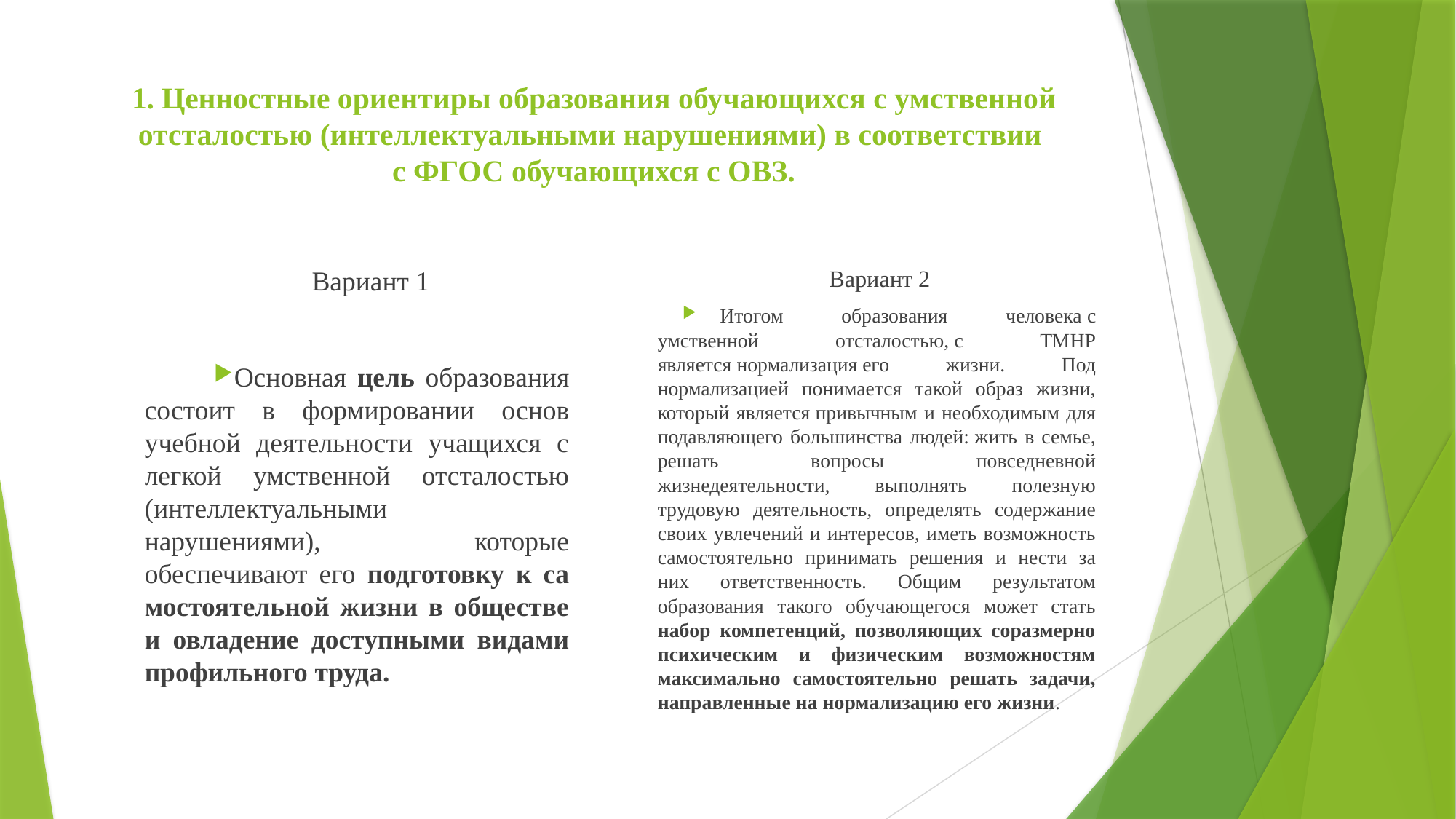

# 1. Ценностные ориентиры образования обучающихся с умственной отсталостью (интеллектуальными нарушениями) в соответствии с ФГОС обучающихся с ОВЗ.
    Вариант 1

Основная цель образования состоит в фор­ми­ро­ва­нии основ учебной де­ятельности учащихся с легкой умственной отсталостью (интеллектуальными нарушениями), которые обеспечивают его подготовку к са­мо­стоятельной жизни в обществе и овладение доступными видами профильного труда.

 Вариант 2
Итогом образования человека с умственной отсталостью, с ТМНР является нормализация его жизни. Под нормализацией понимается такой образ жизни, который является привычным и необходимым для подавляющего большинства людей: жить в семье, решать вопросы повседневной жизнедеятельности, выполнять полезную трудовую деятельность, определять содержание своих увлечений и интересов, иметь возможность самостоятельно принимать решения и нести за них ответственность. Общим результатом образования такого обучающегося может стать набор компетенций, позволяющих соразмерно психическим и физическим возможностям максимально самостоятельно решать задачи, направленные на нормализацию его жизни.